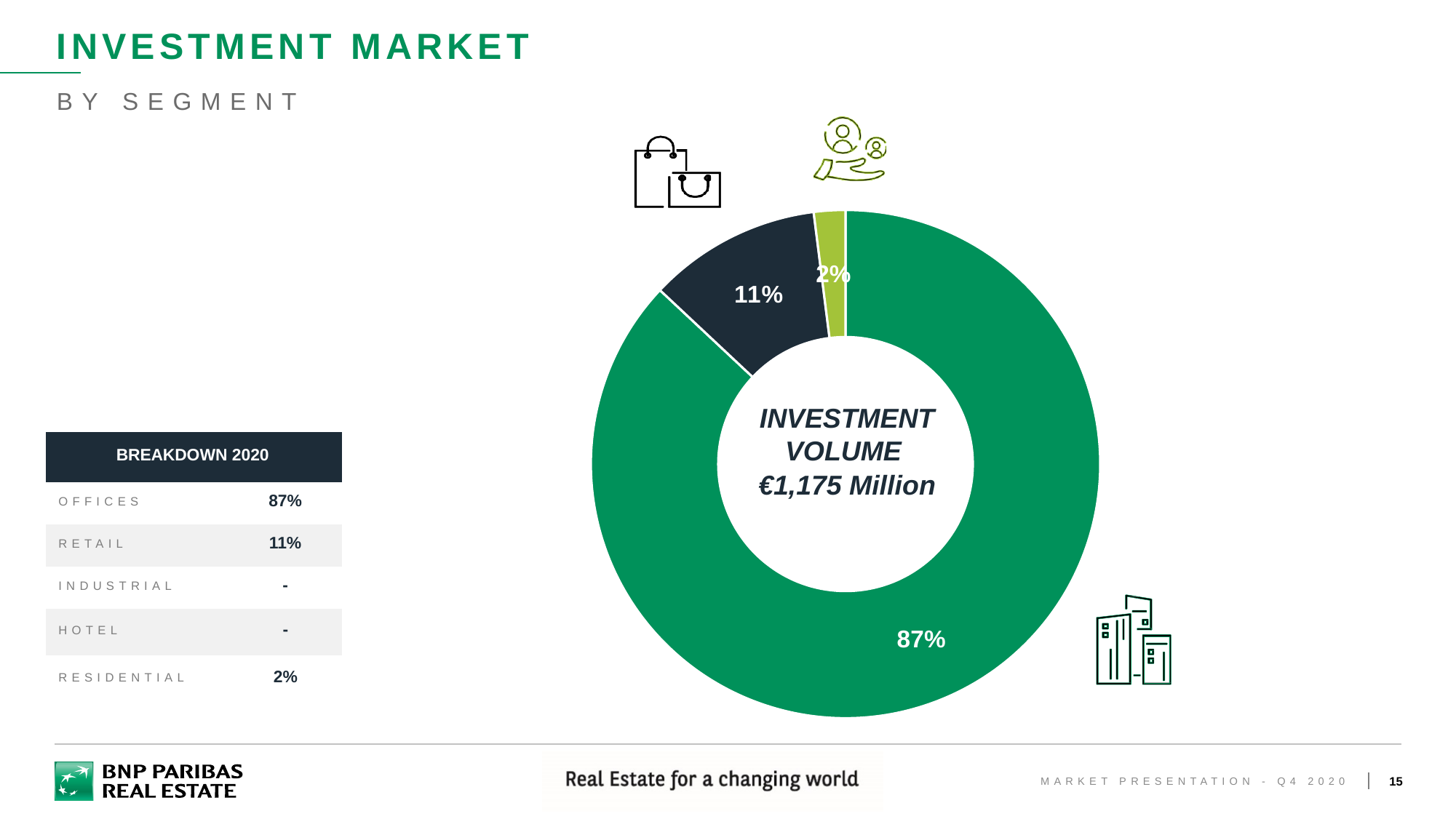

WE ARE YOUR GREYSCALE

R 089
G 089
B 089

#595959
R 191
G 191
B 191

#BFBFBF
R 217
G 217
B 217

#D9D9D9
R 082
G 205
B 197

#52CDC5
R 075
G 161
B 186

#4BA1BA
R 163
G 196
B 057

#A3C439

R 000
G 145
B 090

#00915A

R 29
G 44
B 56

#1D2C38

R 186
G 048
B 117

#BA3075
R 127
G 127
B 127

#7F7F7F
# INVESTMENT MARKET
BY segment

### Chart

| Category | Sales |
|---|---|
| Office | 0.87 |
| Retail | 0.11 |
| Residential | 0.02 |
INVESTMENT VOLUME
€1,175 Million
| BREAKDOWN 2020 |  |
| --- | --- |
| OFFICES | 87% |
| RETAIL | 11% |
| INDUSTRIAL | - |
| HOTEL | - |
| RESIDENTIAL | 2% |

Market Presentation - Q4 2020
15